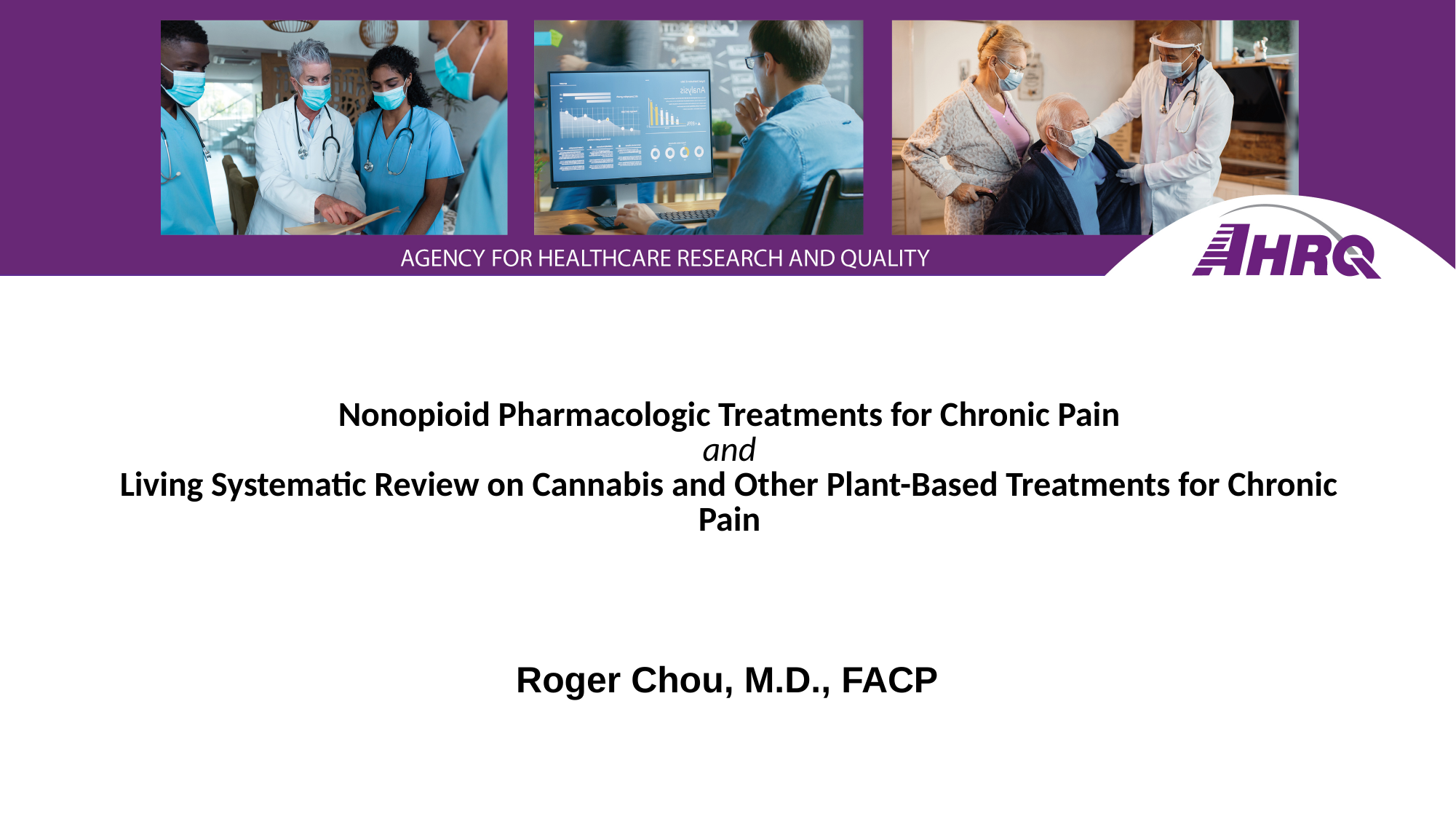

# Nonopioid Pharmacologic Treatments for Chronic Pain and Living Systematic Review on Cannabis and Other Plant-Based Treatments for Chronic Pain
Roger Chou, M.D., FACP